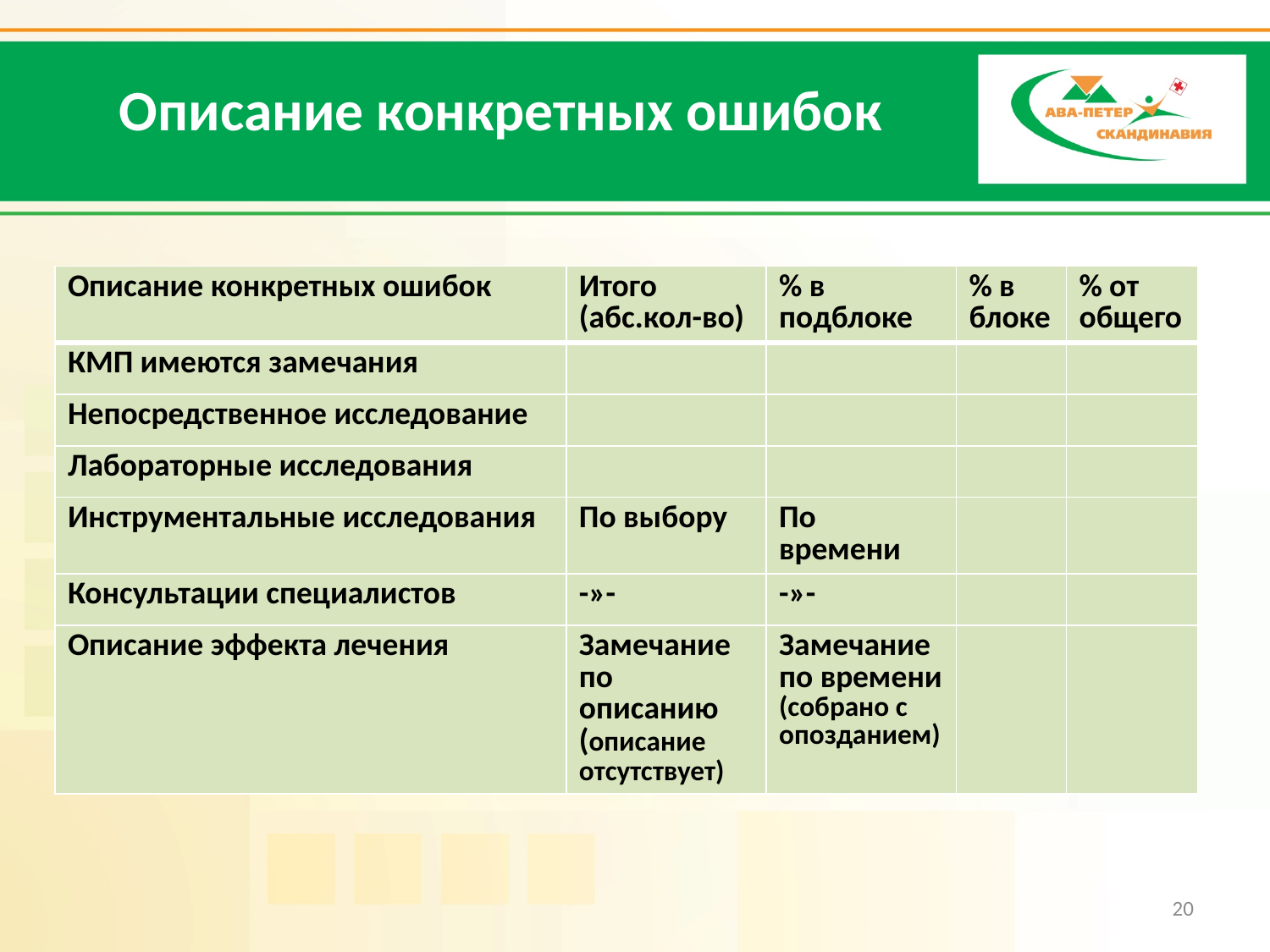

# Описание конкретных ошибок
| Описание конкретных ошибок | Итого (абс.кол-во) | % в подблоке | % в блоке | % от общего |
| --- | --- | --- | --- | --- |
| КМП имеются замечания |  |  |  |  |
| Непосредственное исследование |  |  |  |  |
| Лабораторные исследования |  |  |  |  |
| Инструментальные исследования | По выбору | По времени |  |  |
| Консультации специалистов | -»- | -»- |  |  |
| Описание эффекта лечения | Замечание по описанию (описание отсутствует) | Замечание по времени (собрано с опозданием) |  |  |
20